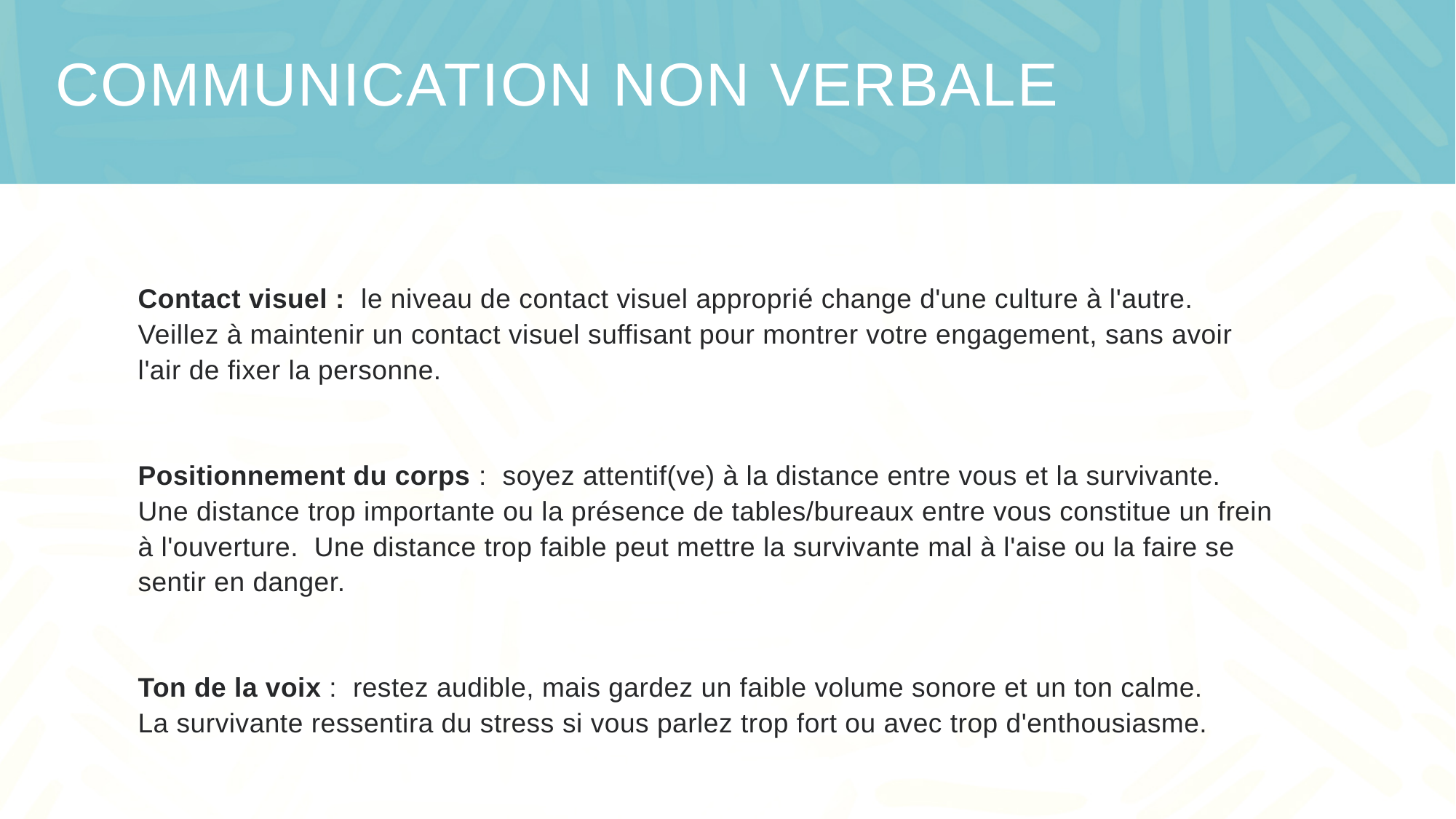

# Communication non verbale
Contact visuel :  le niveau de contact visuel approprié change d'une culture à l'autre. Veillez à maintenir un contact visuel suffisant pour montrer votre engagement, sans avoir l'air de fixer la personne.

Positionnement du corps :  soyez attentif(ve) à la distance entre vous et la survivante.   Une distance trop importante ou la présence de tables/bureaux entre vous constitue un frein à l'ouverture.  Une distance trop faible peut mettre la survivante mal à l'aise ou la faire se sentir en danger.

Ton de la voix :  restez audible, mais gardez un faible volume sonore et un ton calme.
La survivante ressentira du stress si vous parlez trop fort ou avec trop d'enthousiasme.